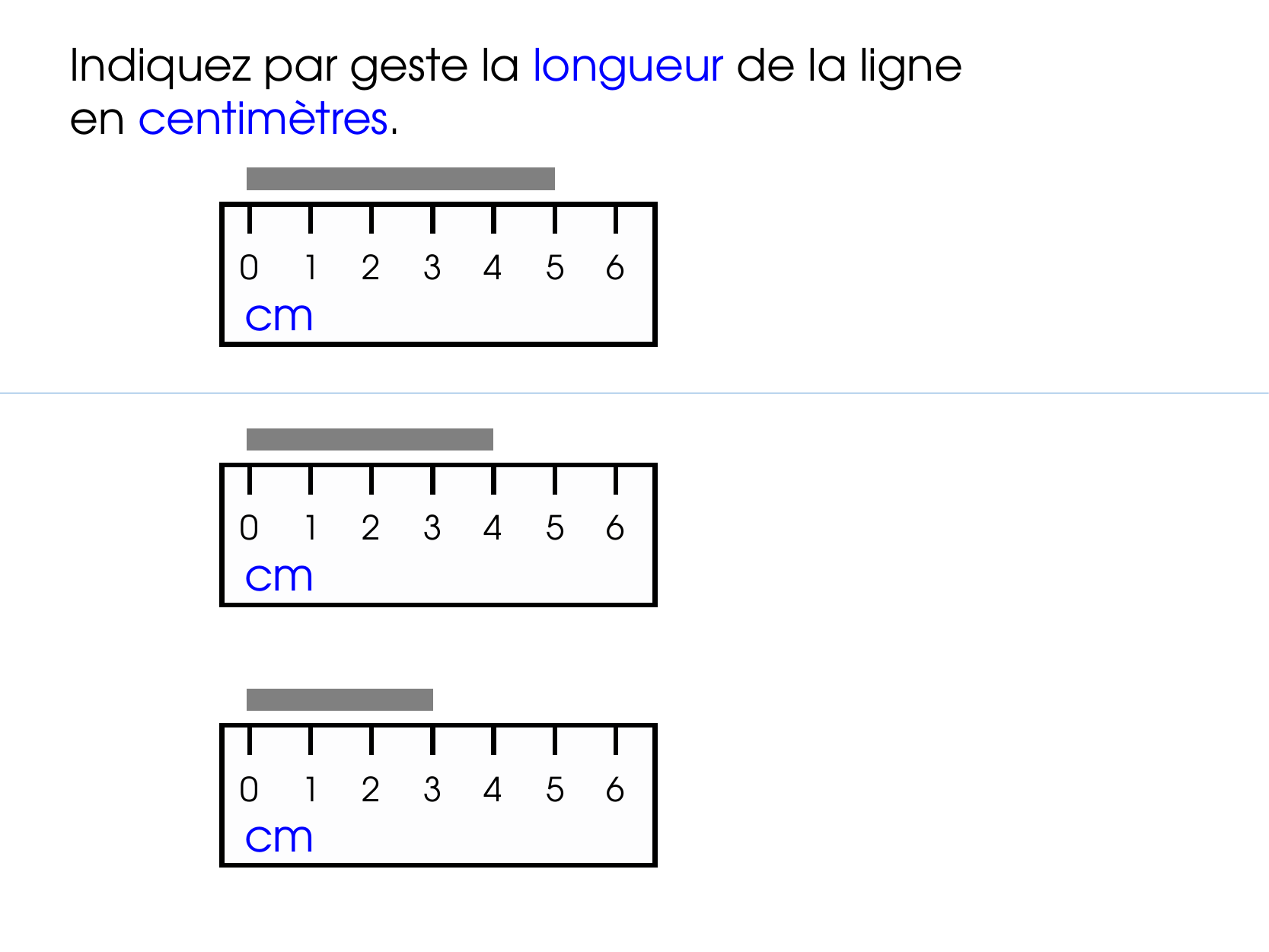

Indiquez par geste la longueur de la ligne en centimètres.

0
1
2
3
4
5
6
cm

0
1
2
3
4
5
6
cm

0
1
2
3
4
5
6
cm